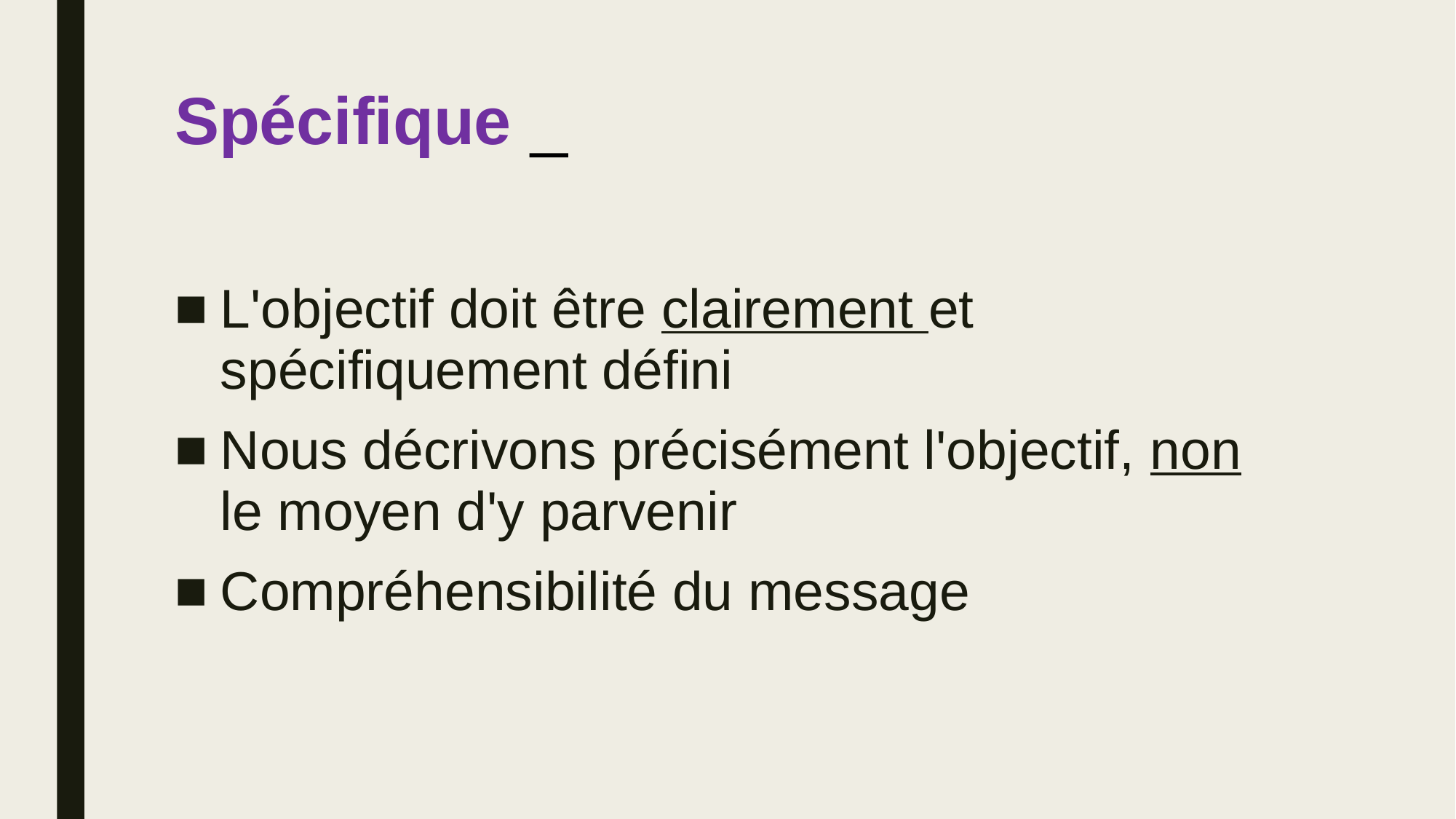

# Spécifique _
L'objectif doit être clairement et spécifiquement défini
Nous décrivons précisément l'objectif, non le moyen d'y parvenir
Compréhensibilité du message